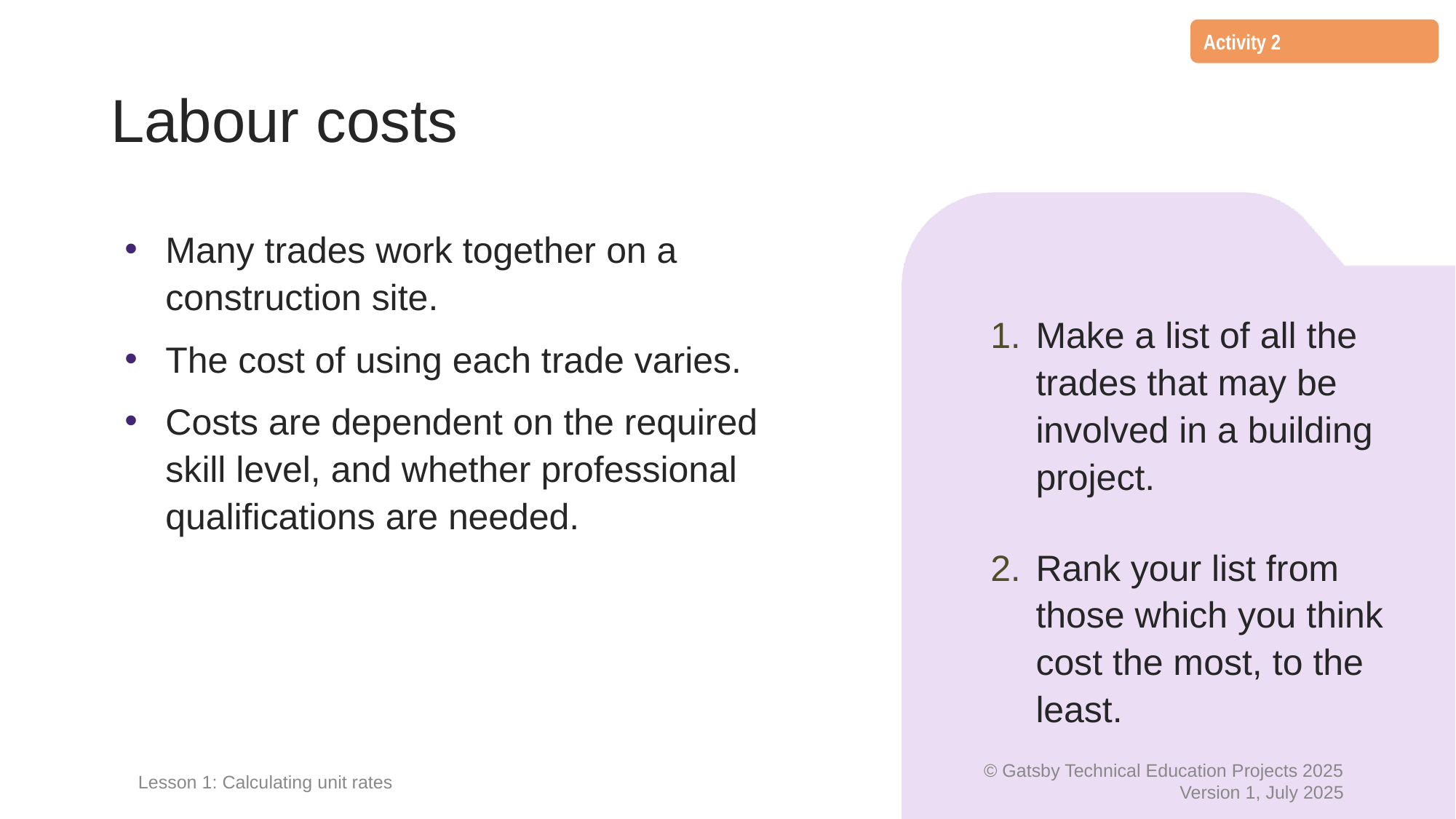

Activity 2
# Labour costs
Many trades work together on a construction site.
The cost of using each trade varies.
Costs are dependent on the required
skill level, and whether professional qualifications are needed.

Make a list of all the trades that may be involved in a building project.
Rank your list from those which you think cost the most, to the least.
Lesson 1: Calculating unit rates